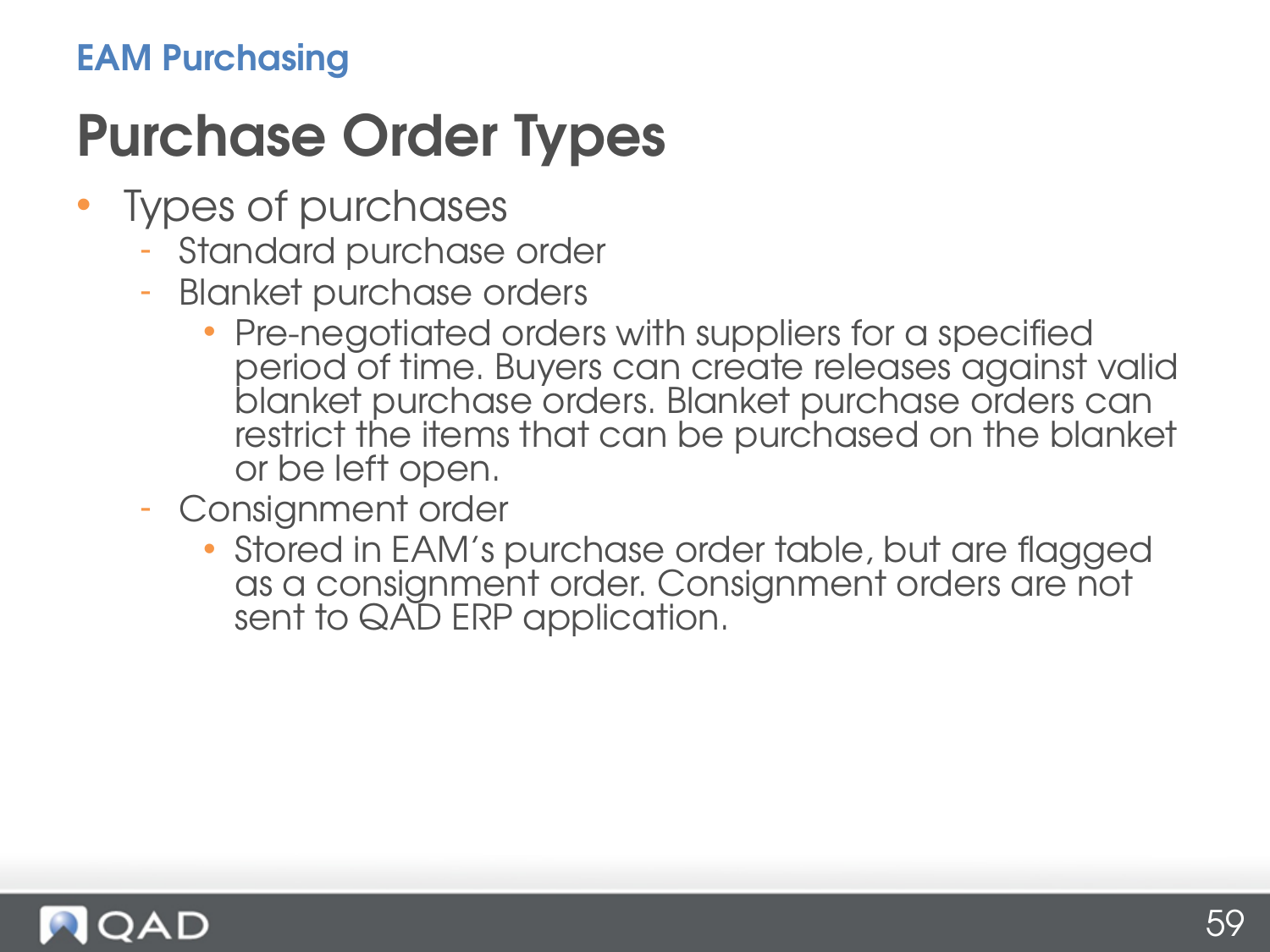

EAM Purchasing
# Purchase Order Types
Types of purchases
Standard purchase order
Blanket purchase orders
Pre-negotiated orders with suppliers for a specified period of time. Buyers can create releases against valid blanket purchase orders. Blanket purchase orders can restrict the items that can be purchased on the blanket or be left open.
Consignment order
Stored in EAM’s purchase order table, but are flagged as a consignment order. Consignment orders are not sent to QAD ERP application.
59